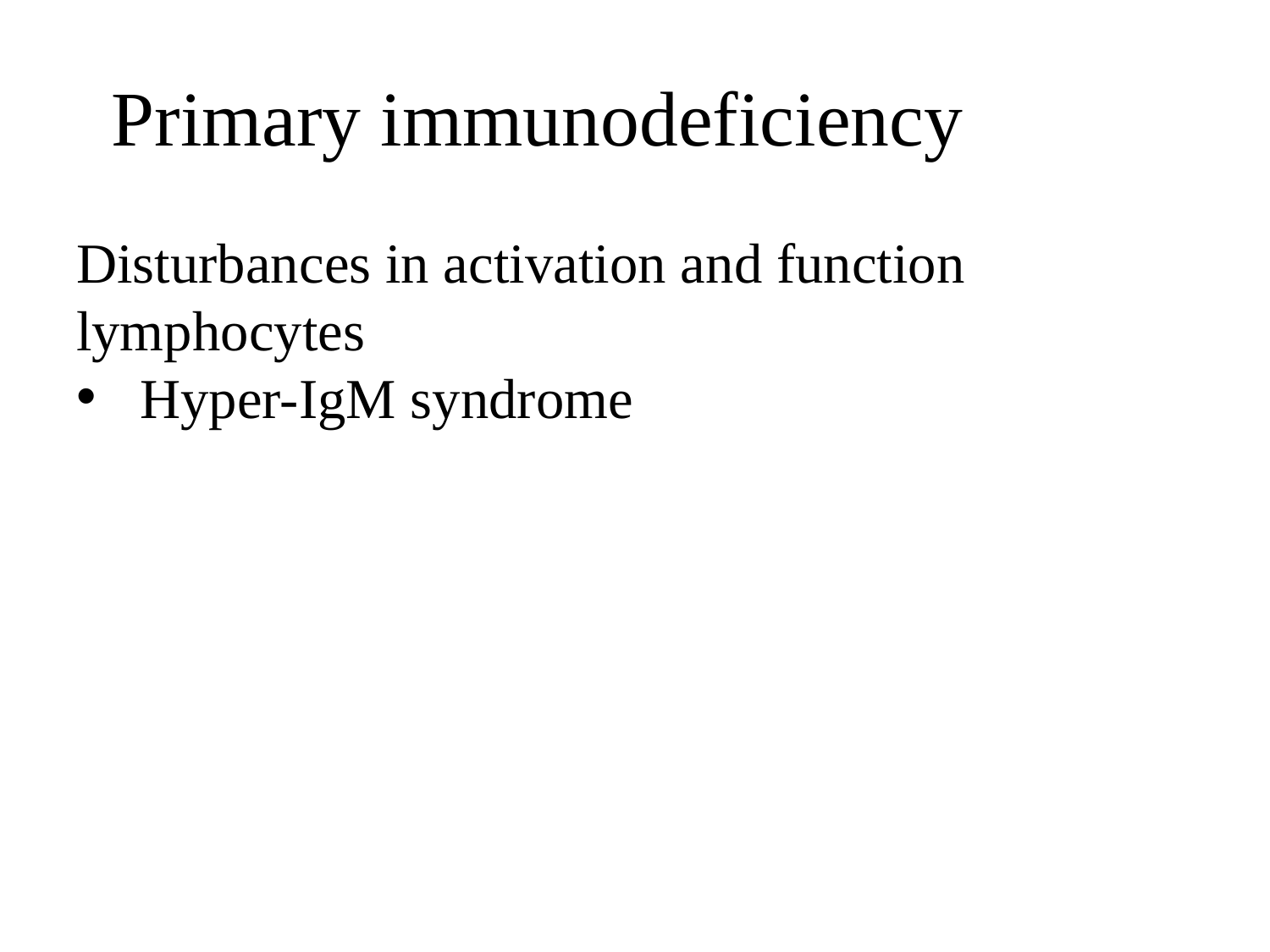

# Primary immunodeficiency
Disturbances in activation and function
lymphocytes
Hyper-IgM syndrome